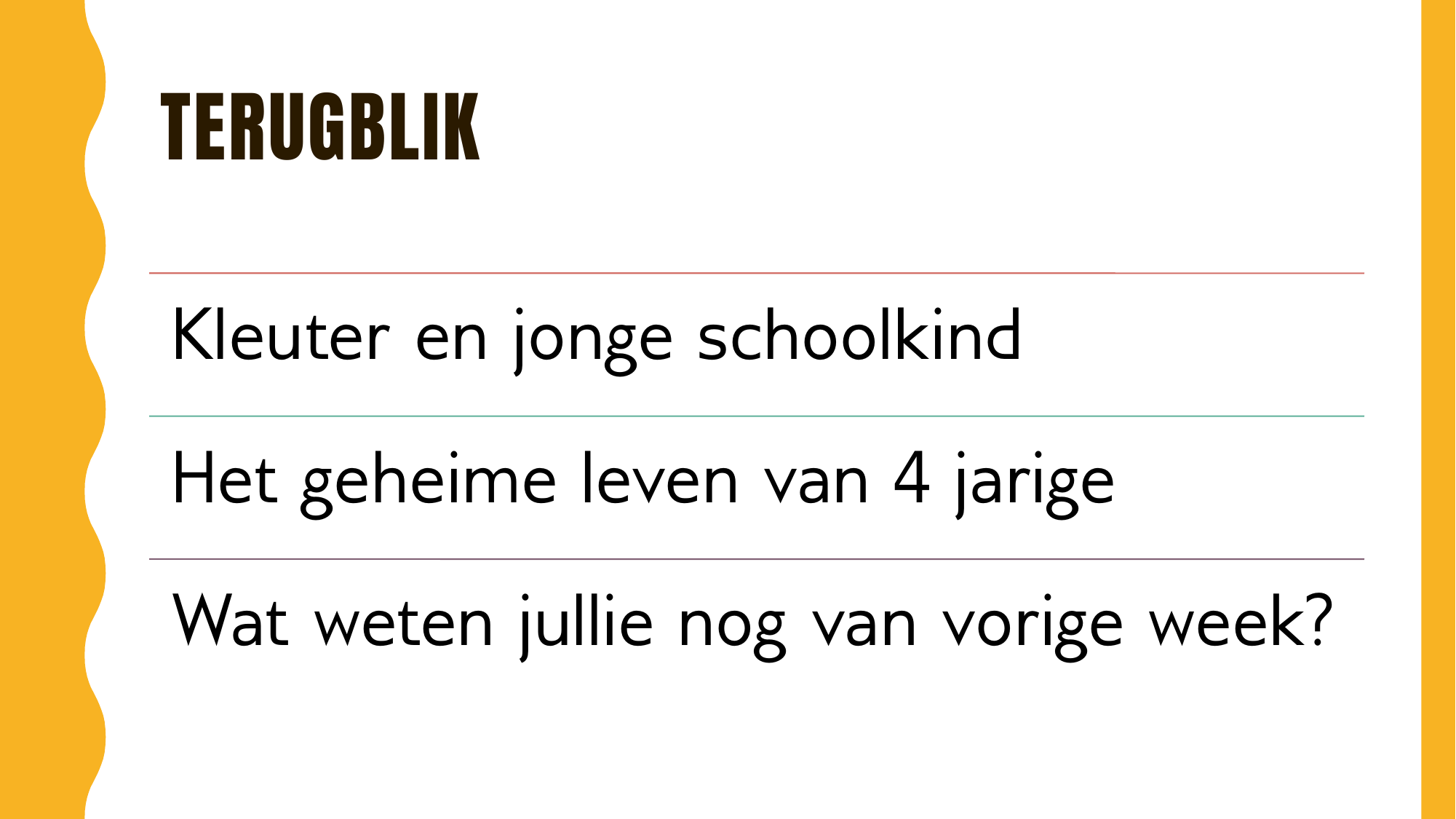

# terugblik
Kleuter en jonge schoolkind
Het geheime leven van 4 jarige
Wat weten jullie nog van vorige week?